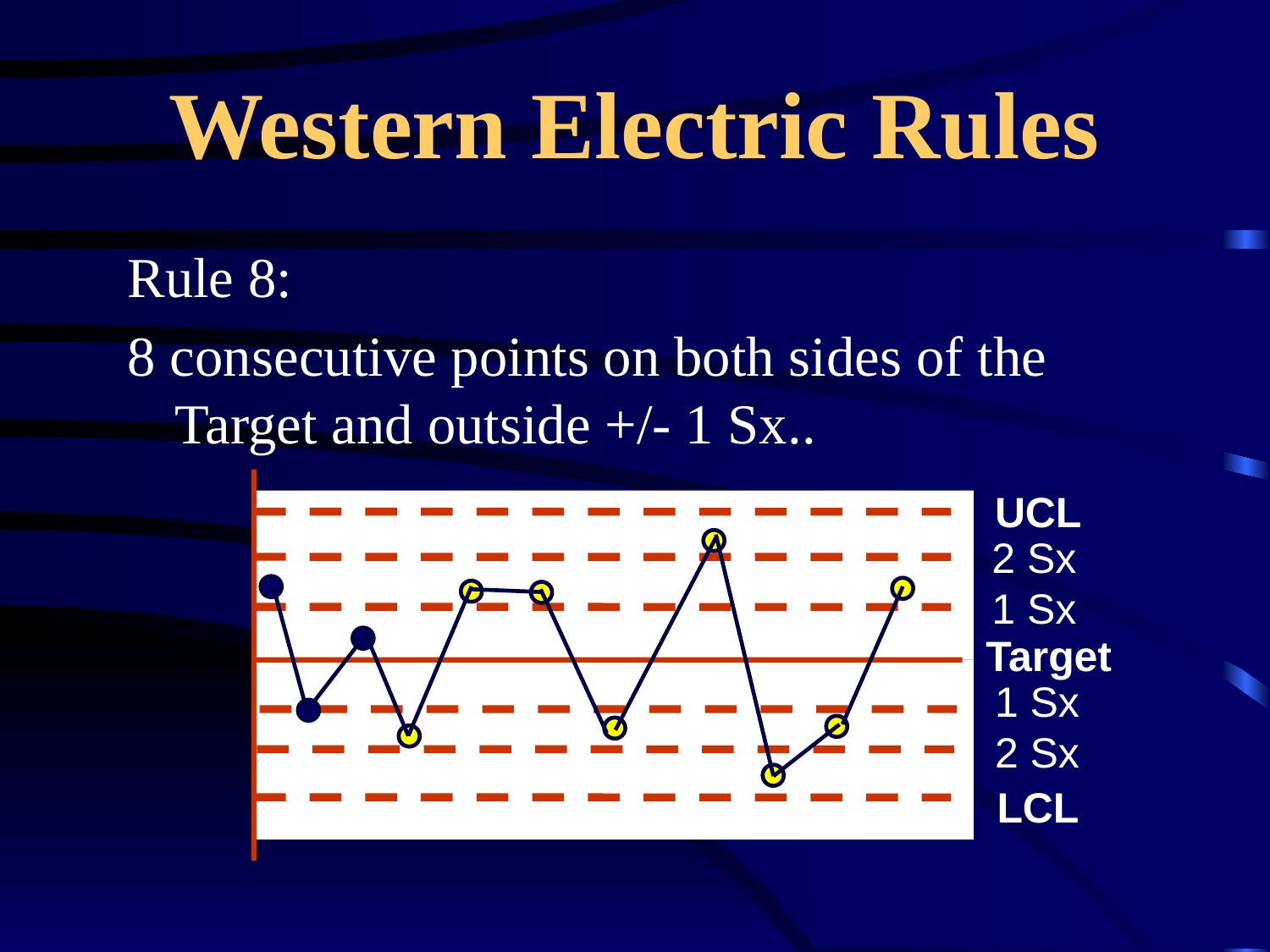

# Western Electric Rules
Rule 8:
8 consecutive points on both sides of the Target and outside +/- 1 Sx..

UCL

2 Sx
1 Sx

Target

1 Sx
2 Sx

LCL